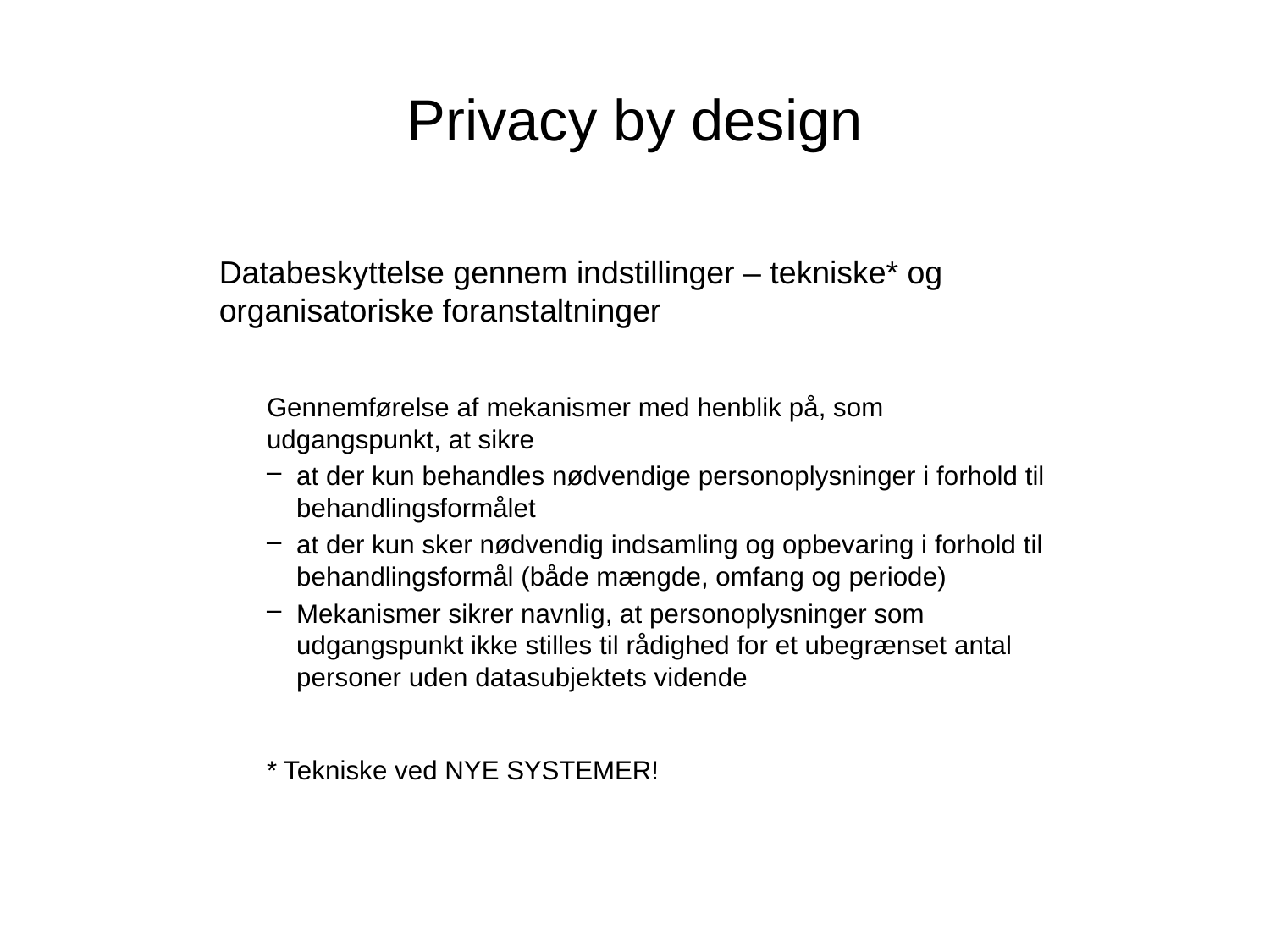

# Privacy by design
Databeskyttelse gennem indstillinger – tekniske* og organisatoriske foranstaltninger

Gennemførelse af mekanismer med henblik på, som udgangspunkt, at sikre
at der kun behandles nødvendige personoplysninger i forhold til behandlingsformålet
at der kun sker nødvendig indsamling og opbevaring i forhold til behandlingsformål (både mængde, omfang og periode)
Mekanismer sikrer navnlig, at personoplysninger som udgangspunkt ikke stilles til rådighed for et ubegrænset antal personer uden datasubjektets vidende

* Tekniske ved NYE SYSTEMER!